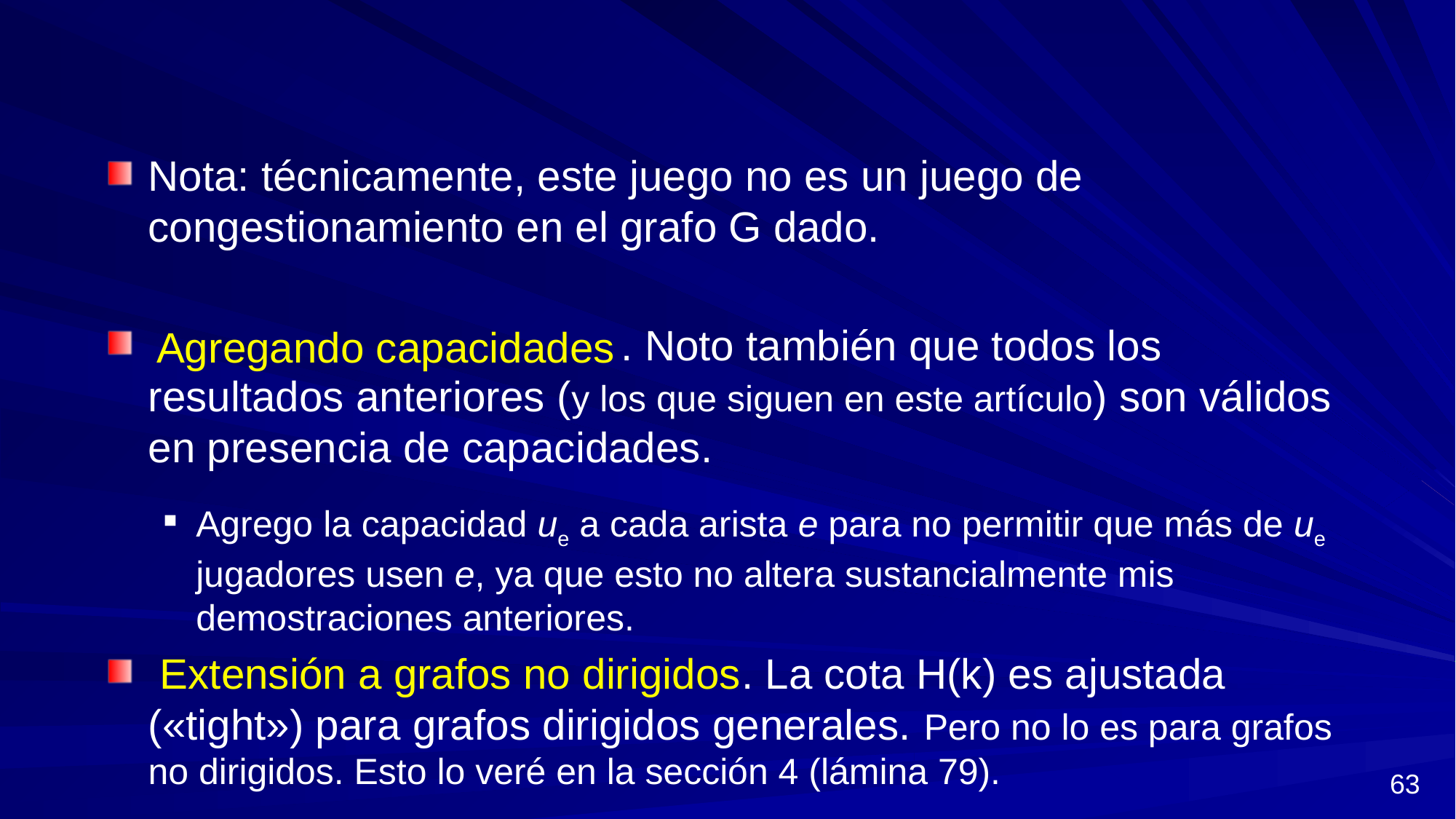

Nota: técnicamente, este juego no es un juego de congestionamiento en el grafo G dado.

                                        . Noto también que todos los resultados anteriores (y los que siguen en este artículo) son válidos en presencia de capacidades.

Agrego la capacidad ue a cada arista e para no permitir que más de ue jugadores usen e, ya que esto no altera sustancialmente mis demostraciones anteriores.
 Extensión a grafos no dirigidos. La cota H(k) es ajustada («tight») para grafos dirigidos generales. Pero no lo es para grafos no dirigidos. Esto lo veré en la sección 4 (lámina 79).
Agregando capacidades
63